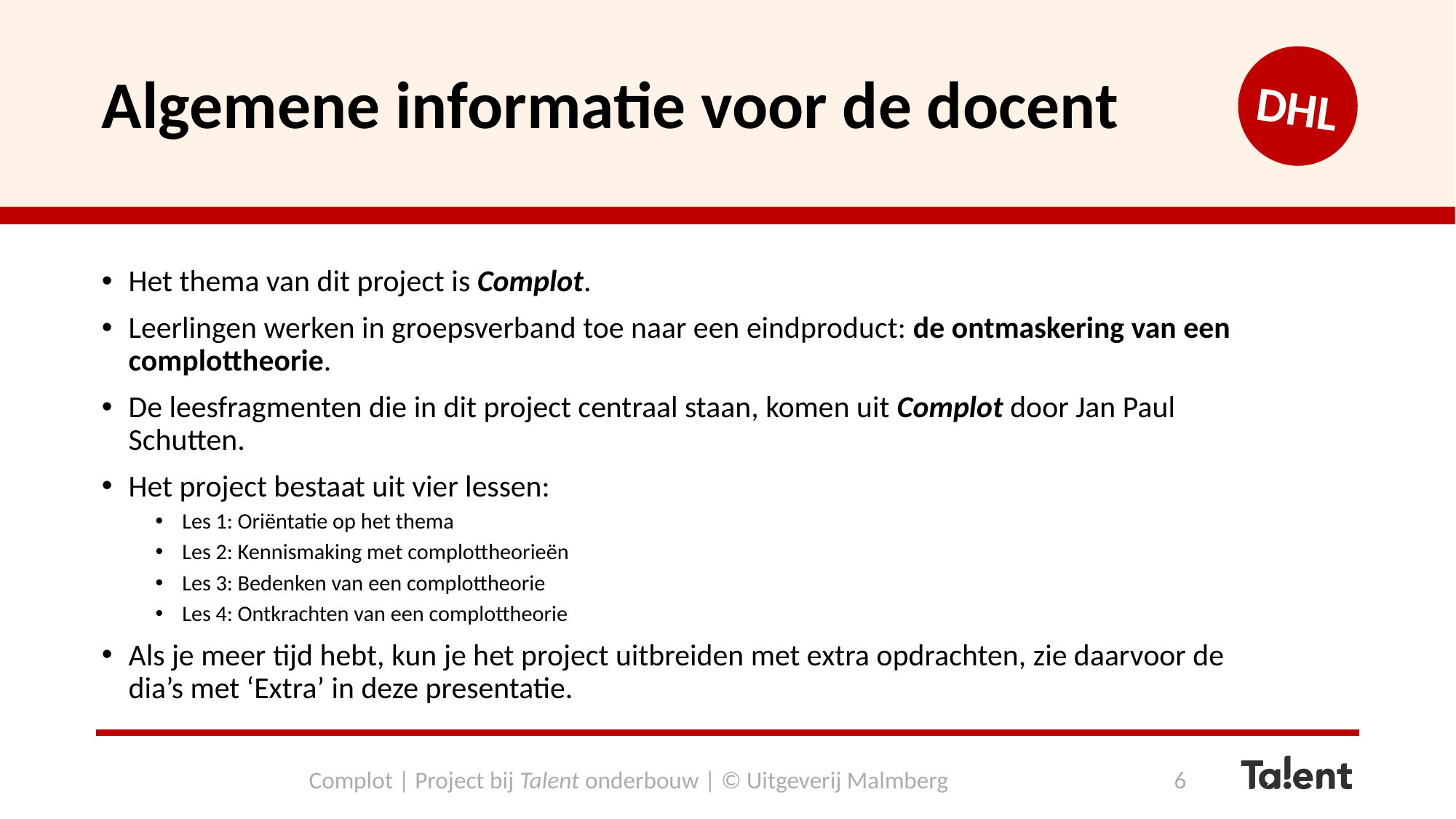

# Algemene informatie voor de docent
DHL
Het thema van dit project is Complot.
Leerlingen werken in groepsverband toe naar een eindproduct: de ontmaskering van een complottheorie.
De leesfragmenten die in dit project centraal staan, komen uit Complot door Jan Paul Schutten.
Het project bestaat uit vier lessen:
Les 1: Oriëntatie op het thema
Les 2: Kennismaking met complottheorieën
Les 3: Bedenken van een complottheorie
Les 4: Ontkrachten van een complottheorie
Als je meer tijd hebt, kun je het project uitbreiden met extra opdrachten, zie daarvoor de dia’s met ‘Extra’ in deze presentatie.

Complot | Project bij Talent onderbouw | © Uitgeverij Malmberg
6